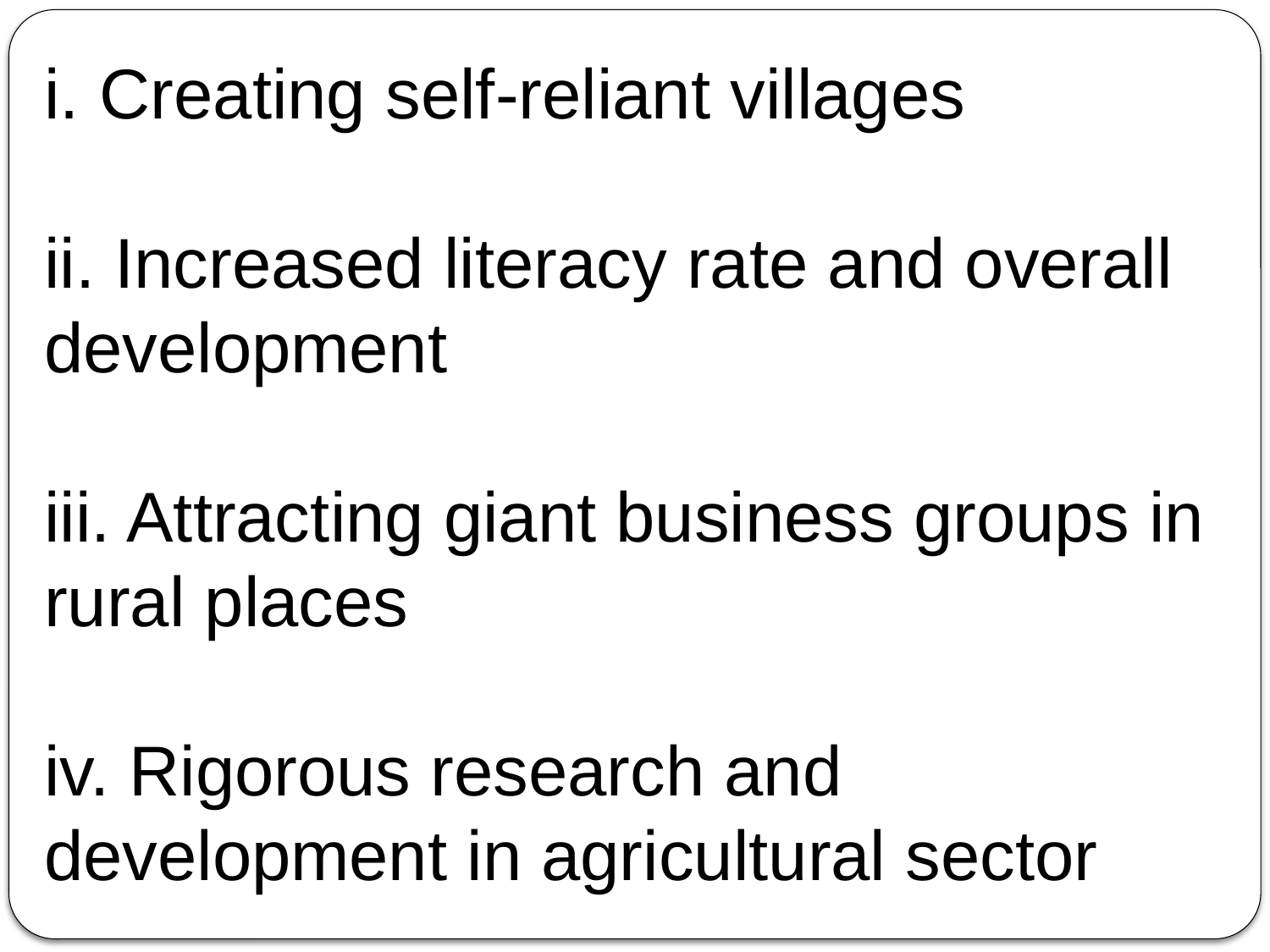

Creating self-reliant villages

ii. Increased literacy rate and overall development

iii. Attracting giant business groups in rural places

iv. Rigorous research and development in agricultural sector